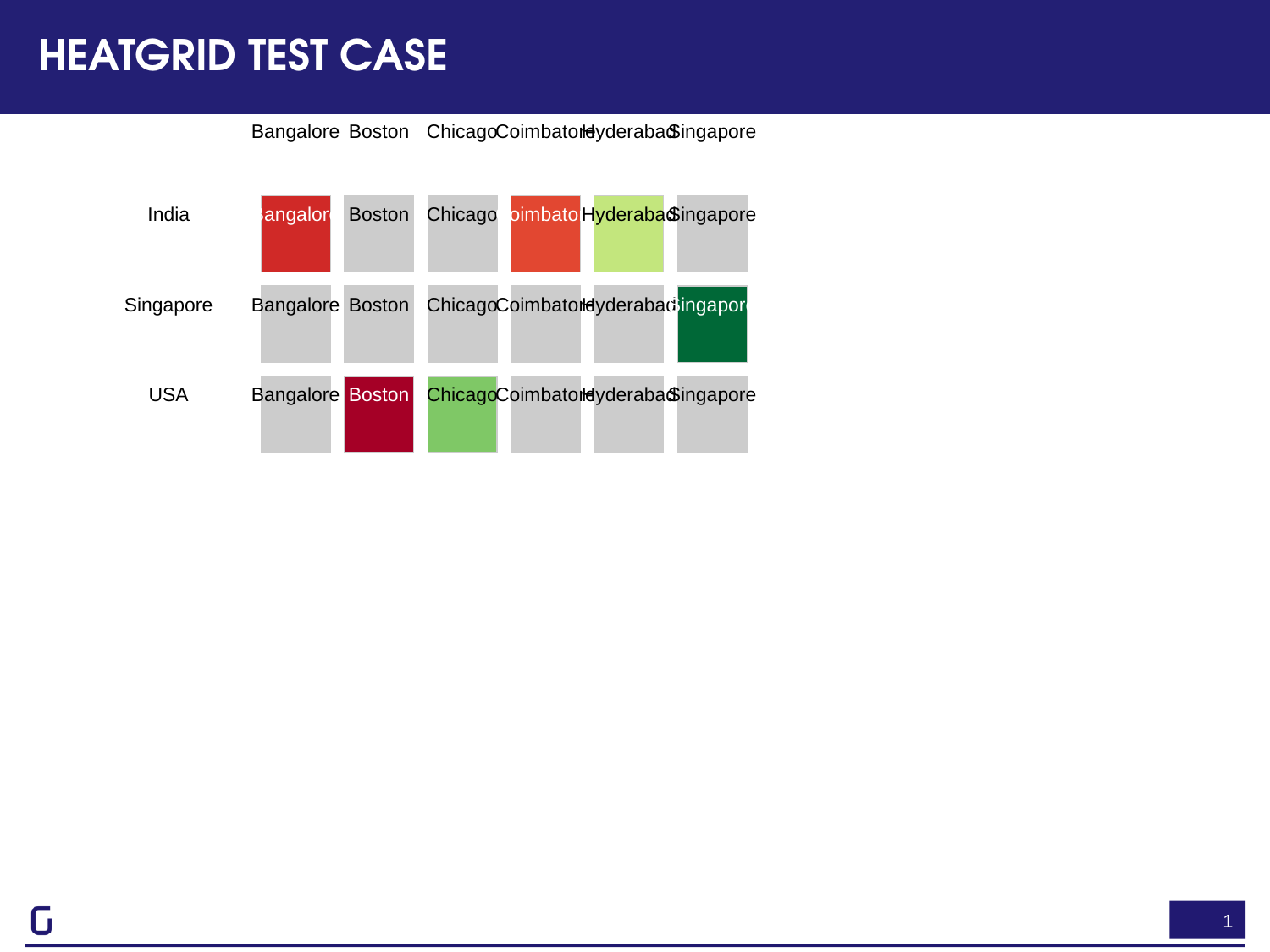

# heatgrid Test Case
Bangalore
Boston
Chicago
Coimbatore
Hyderabad
Singapore
India

Bangalore

Boston

Chicago

Coimbatore

Hyderabad

Singapore
Singapore

Bangalore

Boston

Chicago

Coimbatore

Hyderabad

Singapore
USA

Bangalore

Boston

Chicago

Coimbatore

Hyderabad

Singapore